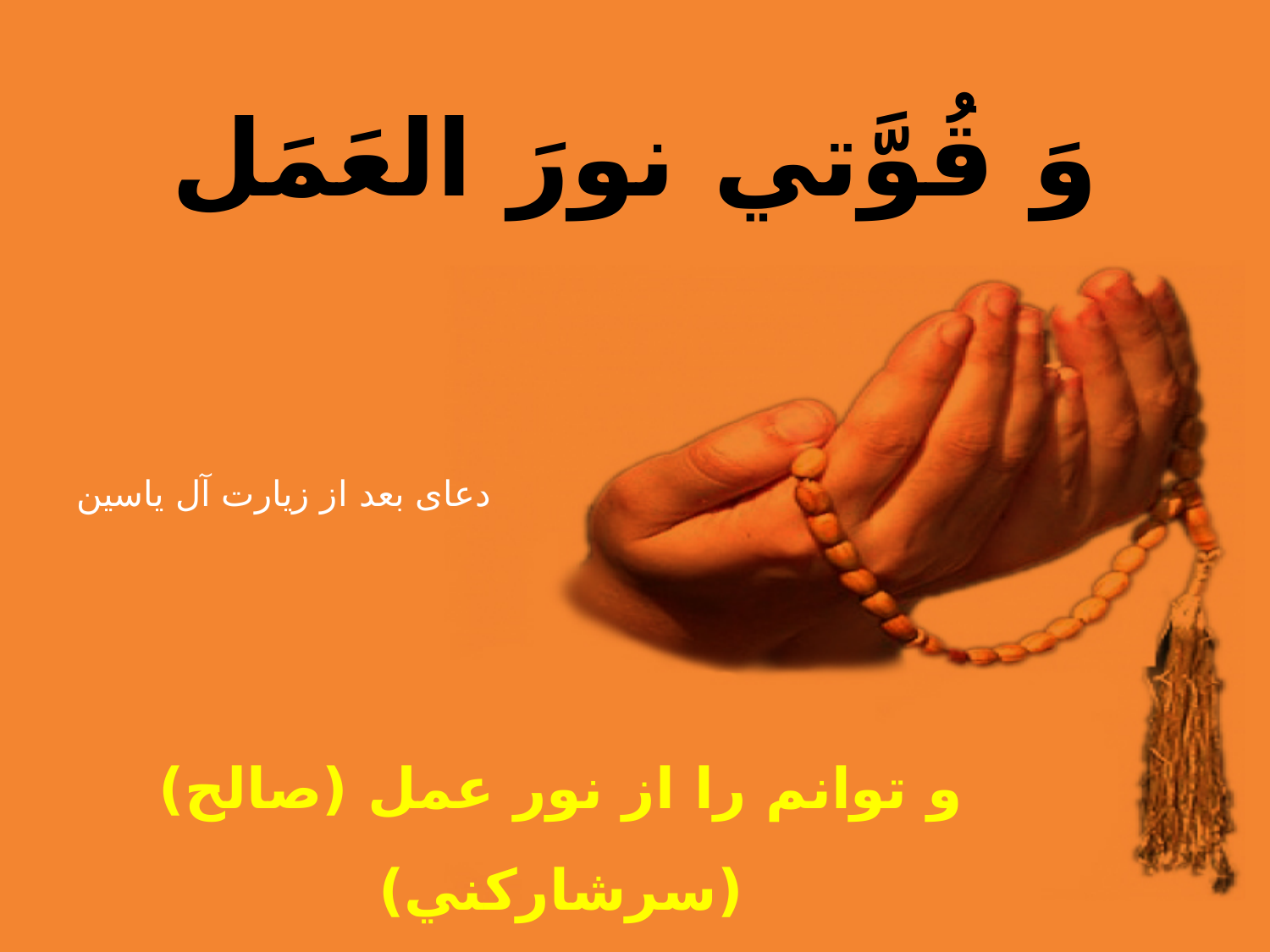

وَ قُوَّتي نورَ ‌العَمَل
و توانم را از نور عمل (صالح) (سرشاركني)